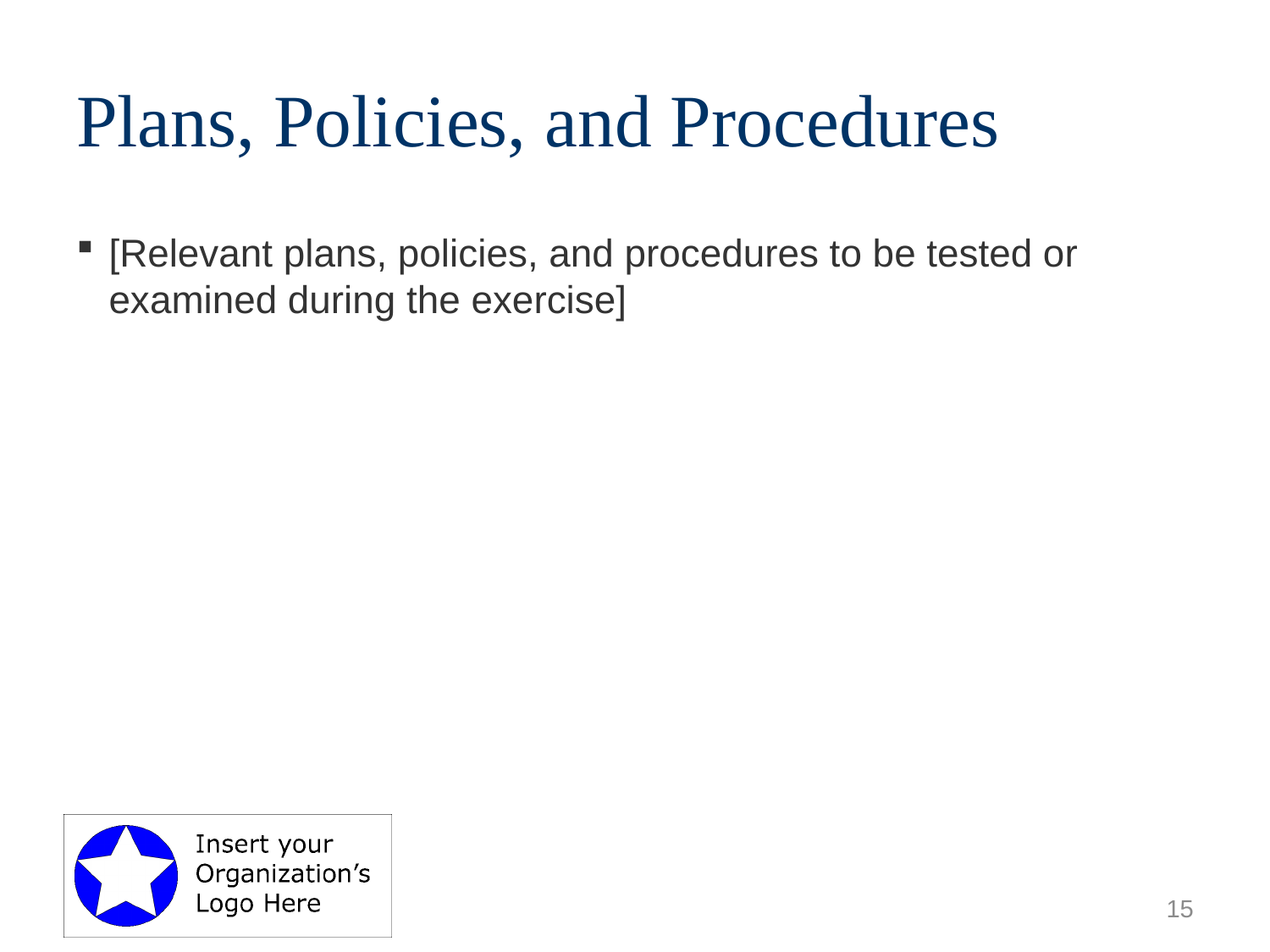

# Plans, Policies, and Procedures
[Relevant plans, policies, and procedures to be tested or examined during the exercise]
15